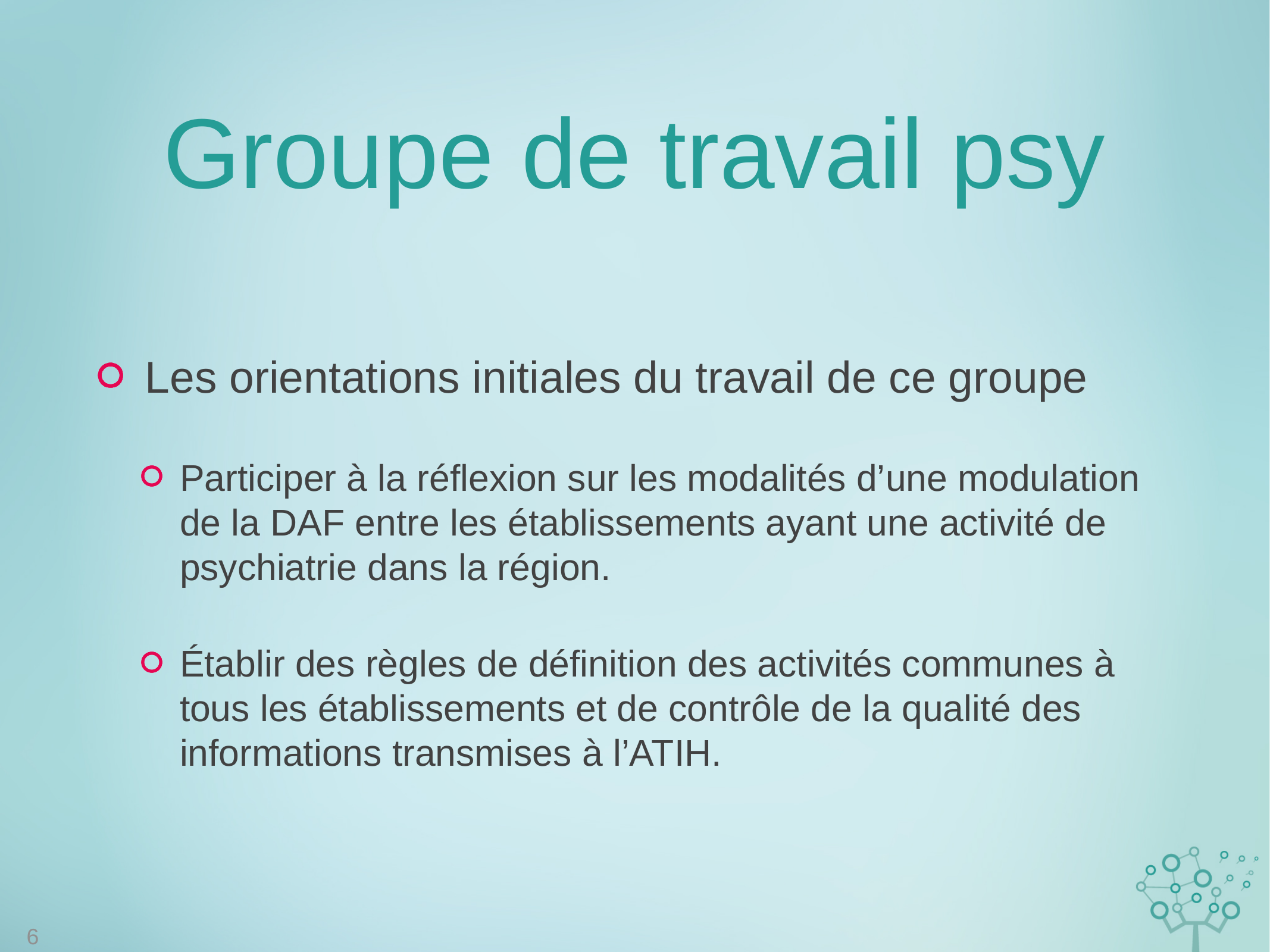

# Groupe de travail psy
Les orientations initiales du travail de ce groupe
Participer à la réflexion sur les modalités d’une modulation de la DAF entre les établissements ayant une activité de psychiatrie dans la région.
Établir des règles de définition des activités communes à tous les établissements et de contrôle de la qualité des informations transmises à l’ATIH.
6